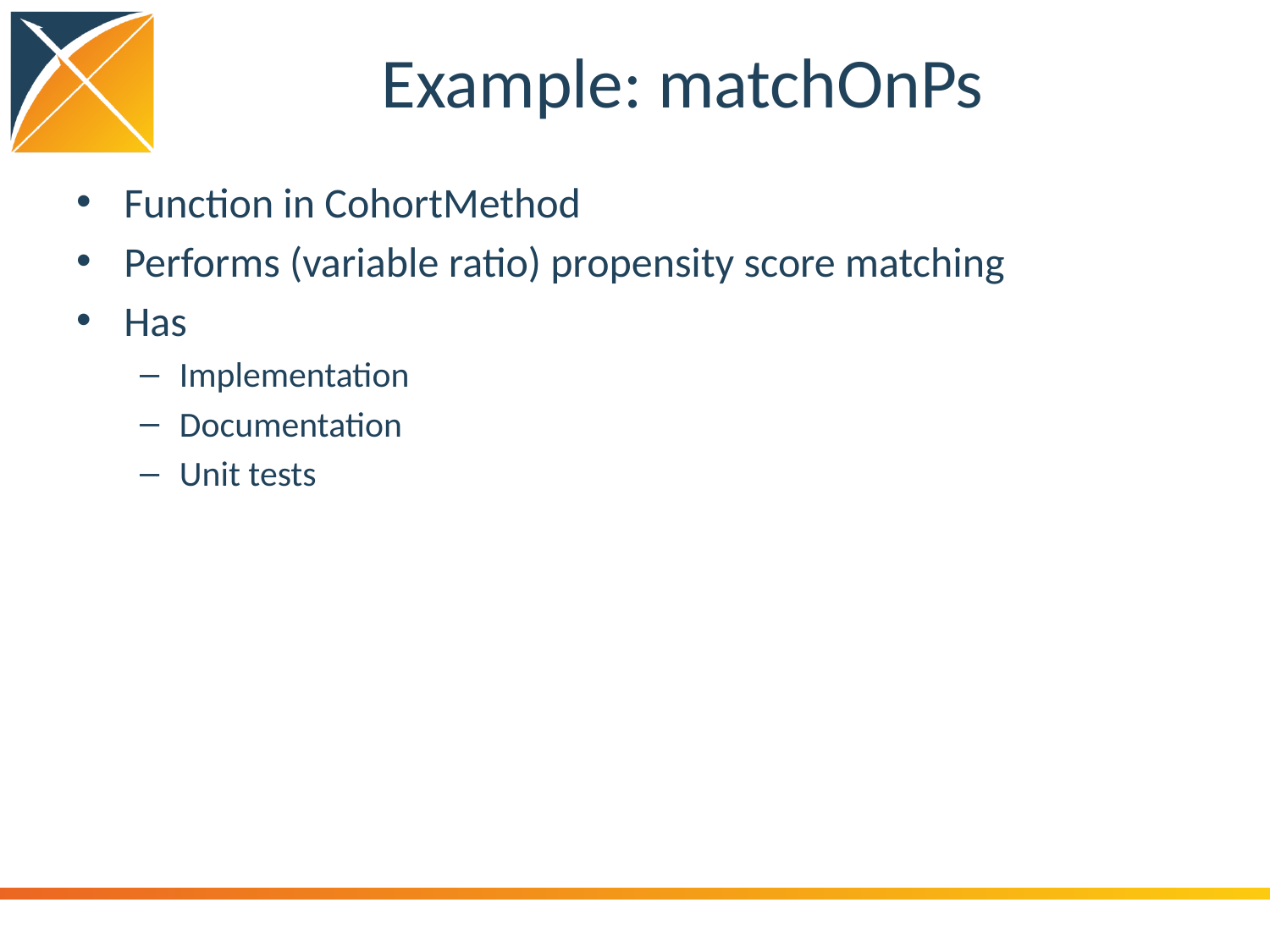

# Example: matchOnPs
Function in CohortMethod
Performs (variable ratio) propensity score matching
Has
Implementation
Documentation
Unit tests